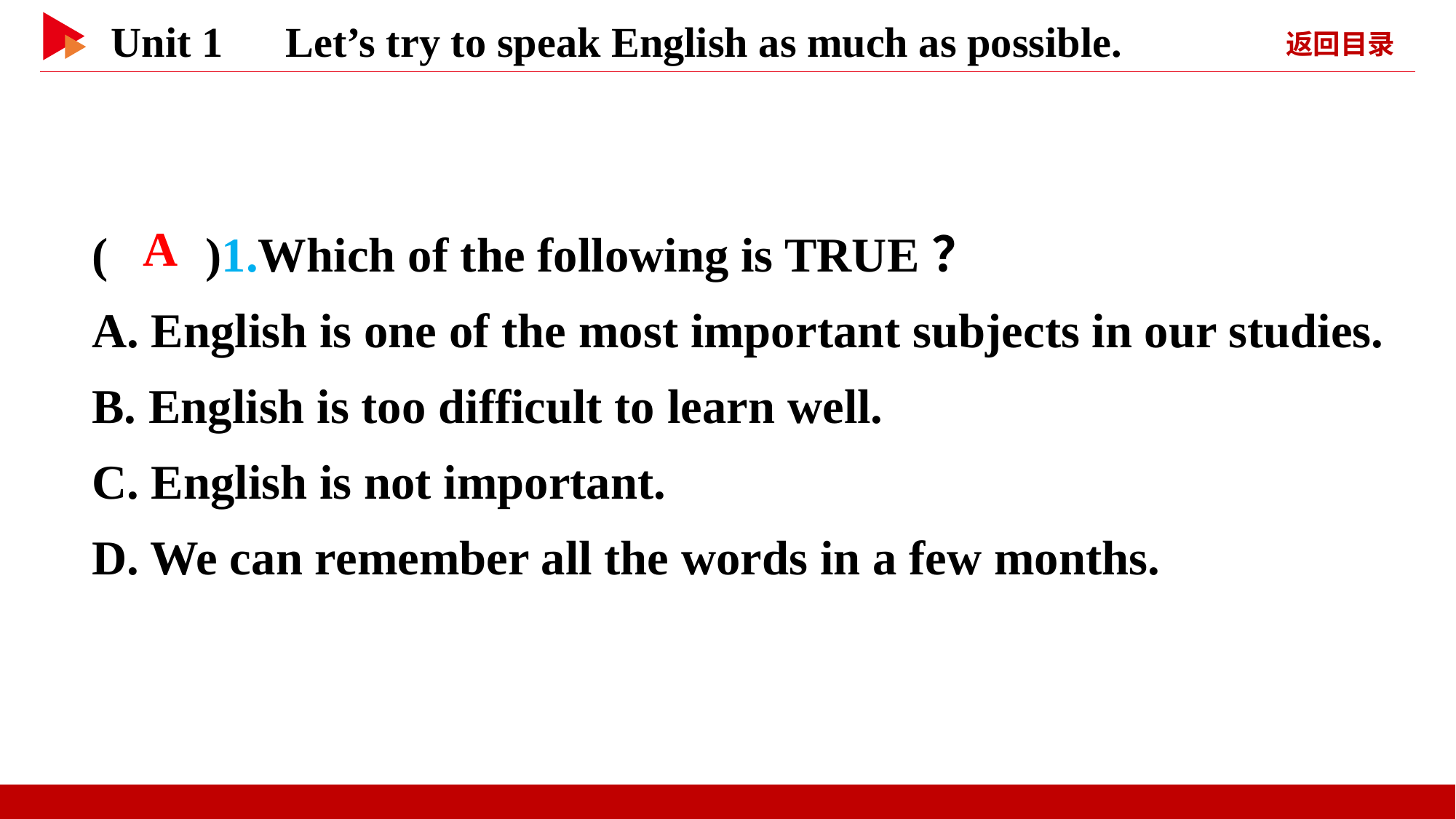

(        )1.Which of the following is TRUE？
A. English is one of the most important subjects in our studies.
B. English is too difficult to learn well.
C. English is not important.
D. We can remember all the words in a few months.
   A